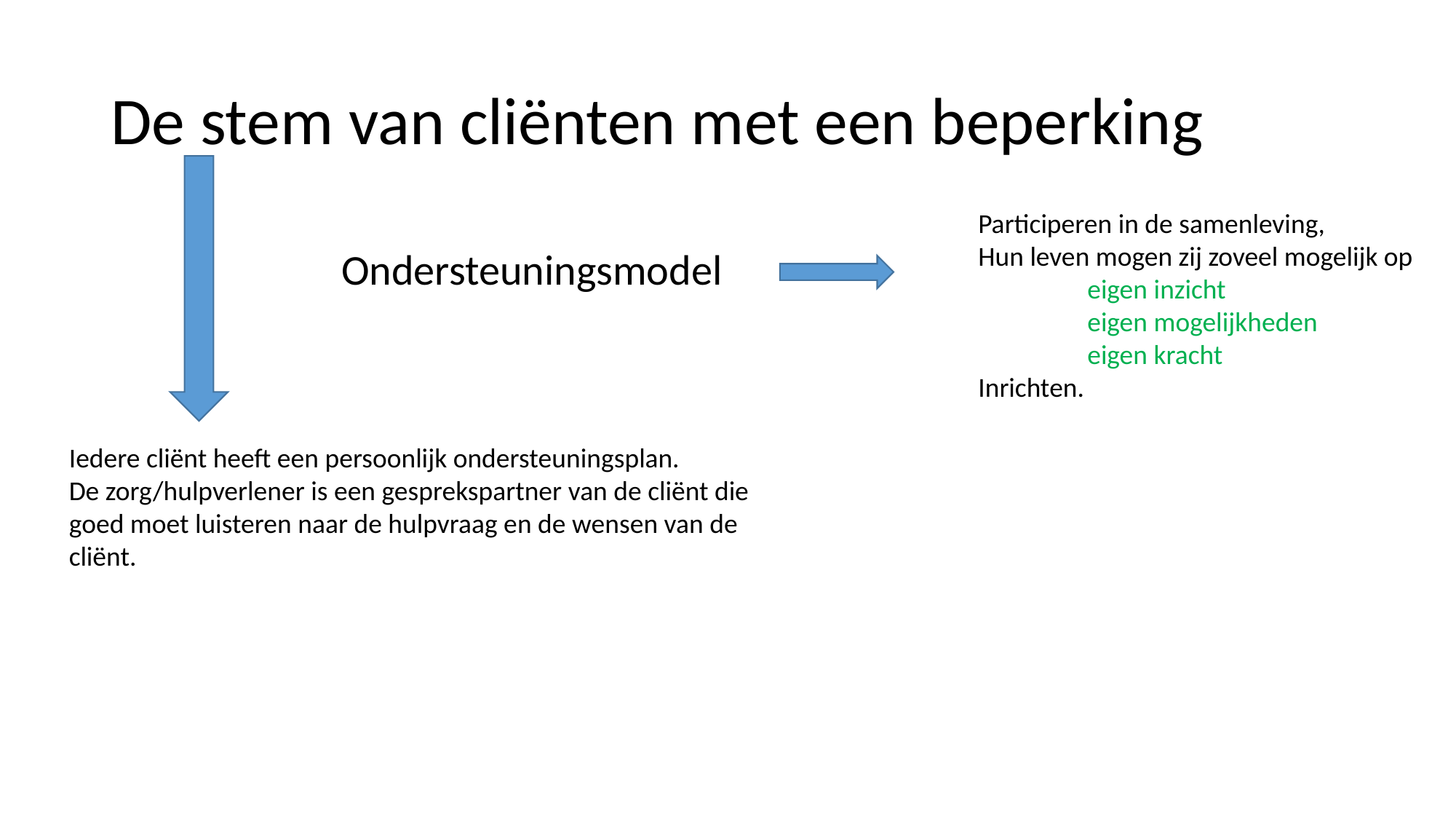

# De stem van cliënten met een beperking

Participeren in de samenleving,
Hun leven mogen zij zoveel mogelijk op
	eigen inzicht
	eigen mogelijkheden
	eigen kracht
Inrichten.

Ondersteuningsmodel

Iedere cliënt heeft een persoonlijk ondersteuningsplan.
De zorg/hulpverlener is een gesprekspartner van de cliënt die goed moet luisteren naar de hulpvraag en de wensen van de cliënt.